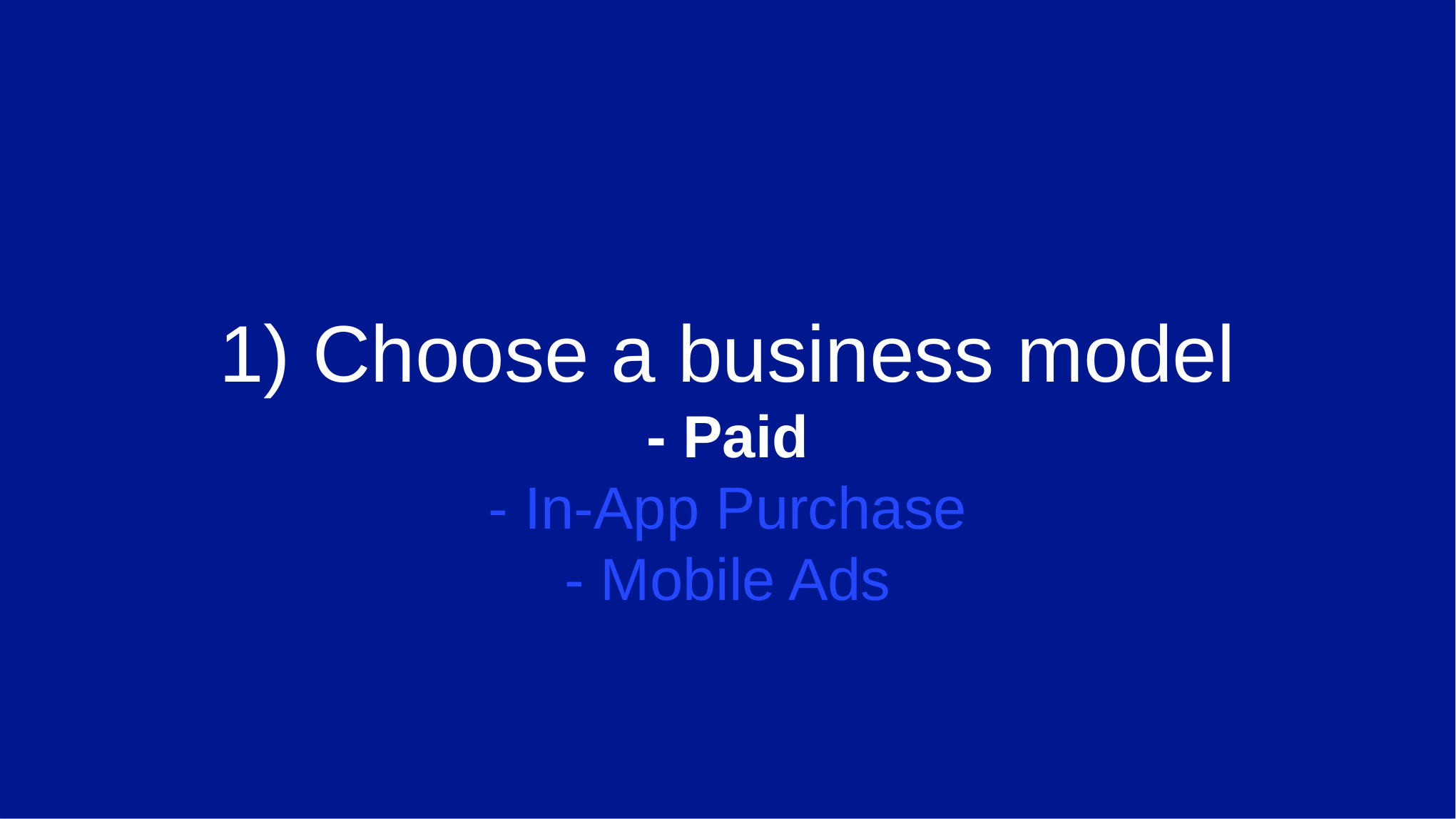

# 1) Choose a business model - Paid - In-App Purchase - Mobile Ads